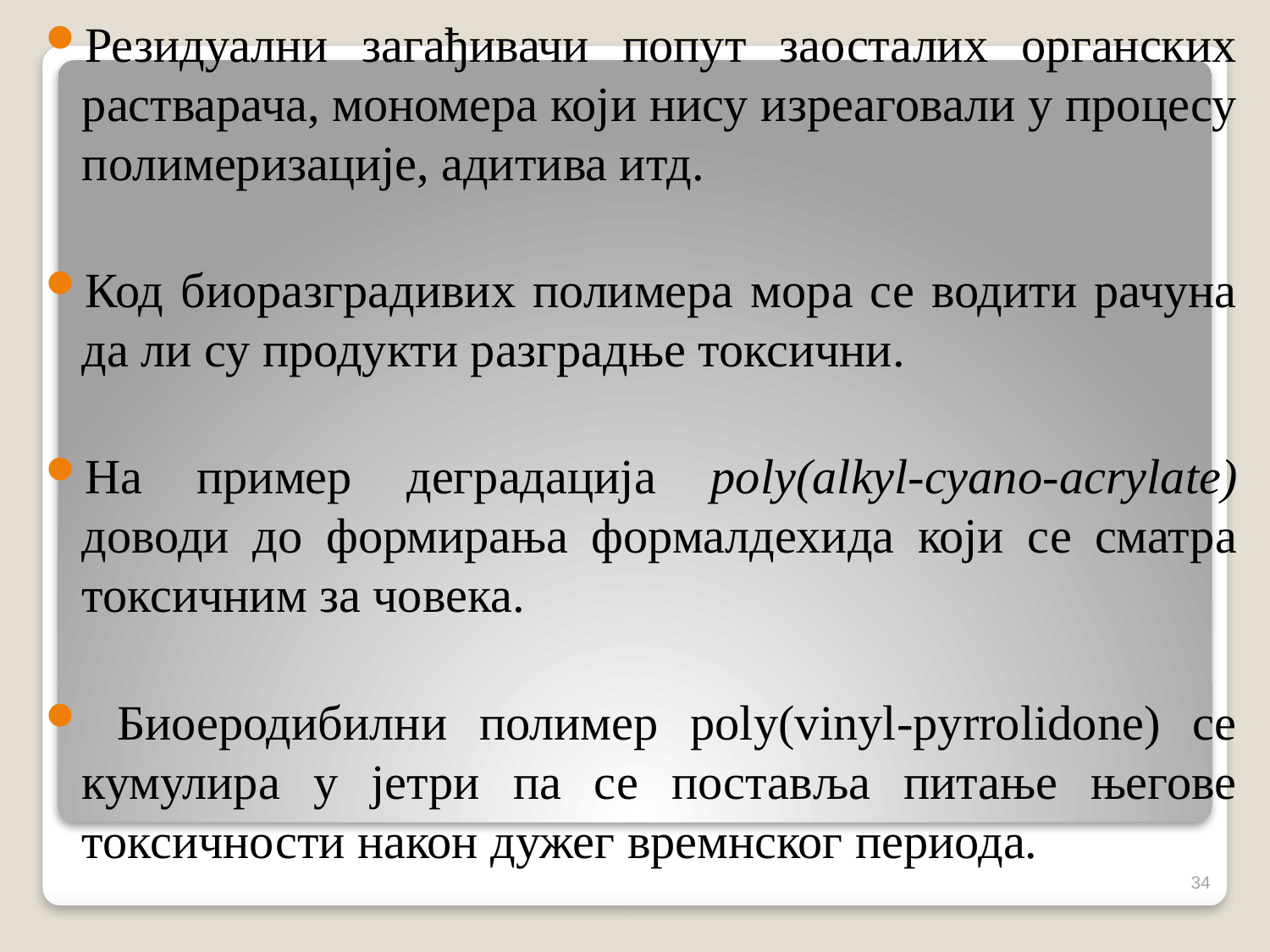

Резидуални загађивачи попут заосталих органских растварача, мономера који нису изреаговали у процесу полимеризације, адитива итд.

Код биоразградивих полимера мора се водити рачуна да ли су продукти разградње токсични.

На пример деградација poly(alkyl-cyano-acrylate) доводи до формирања формалдехида који се сматра токсичним за човека.

 Биоеродибилни полимер poly(vinyl-pyrrolidone) се кумулира у јетри па се поставља питање његове токсичности након дужег времнског периода.

34